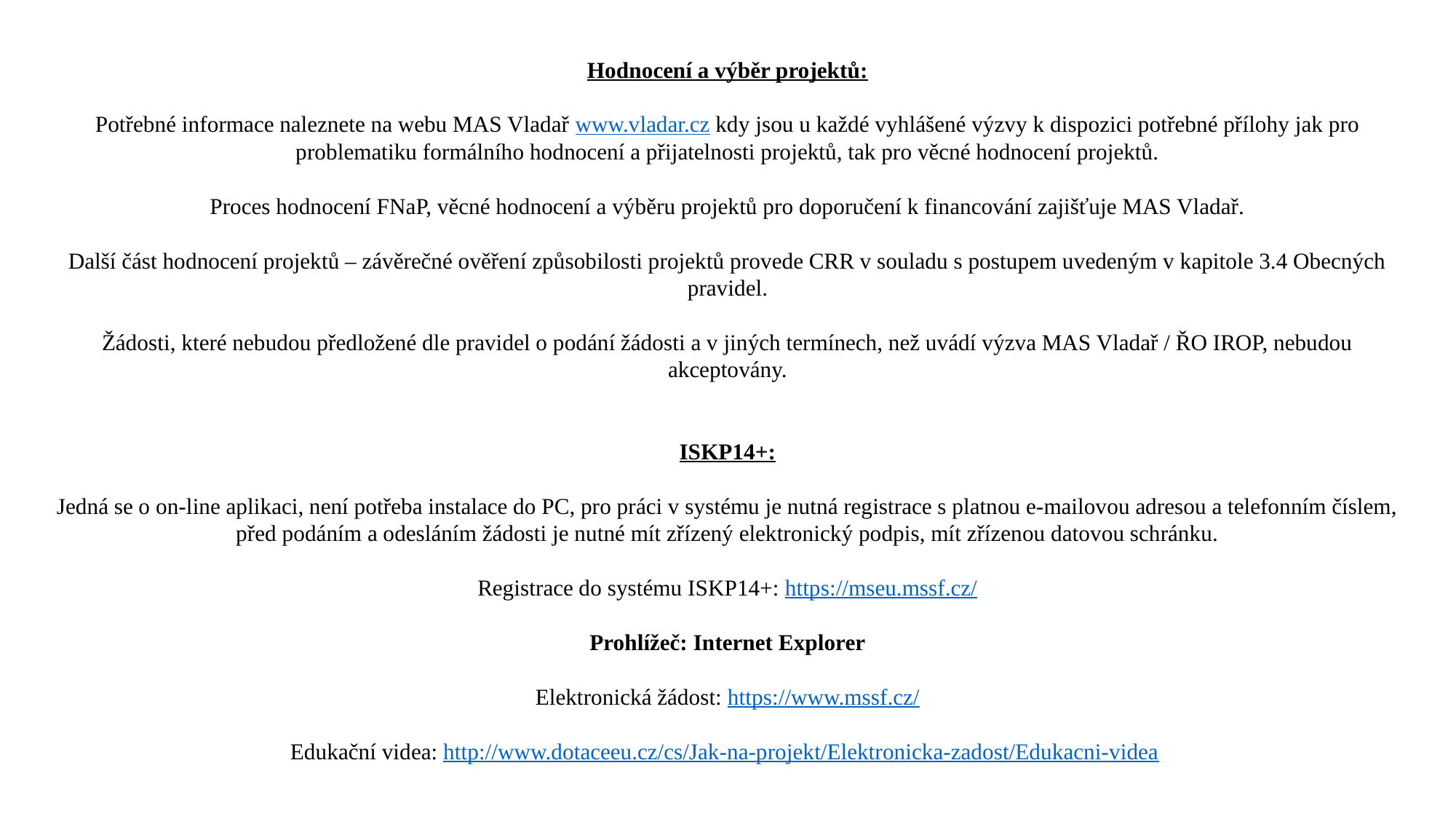

Hodnocení a výběr projektů:

Potřebné informace naleznete na webu MAS Vladař www.vladar.cz kdy jsou u každé vyhlášené výzvy k dispozici potřebné přílohy jak pro problematiku formálního hodnocení a přijatelnosti projektů, tak pro věcné hodnocení projektů.

Proces hodnocení FNaP, věcné hodnocení a výběru projektů pro doporučení k financování zajišťuje MAS Vladař.

Další část hodnocení projektů – závěrečné ověření způsobilosti projektů provede CRR v souladu s postupem uvedeným v kapitole 3.4 Obecných pravidel.

Žádosti, které nebudou předložené dle pravidel o podání žádosti a v jiných termínech, než uvádí výzva MAS Vladař / ŘO IROP, nebudou akceptovány.

ISKP14+:

Jedná se o on-line aplikaci, není potřeba instalace do PC, pro práci v systému je nutná registrace s platnou e-mailovou adresou a telefonním číslem, před podáním a odesláním žádosti je nutné mít zřízený elektronický podpis, mít zřízenou datovou schránku.

Registrace do systému ISKP14+: https://mseu.mssf.cz/

Prohlížeč: Internet Explorer

Elektronická žádost: https://www.mssf.cz/

Edukační videa: http://www.dotaceeu.cz/cs/Jak-na-projekt/Elektronicka-zadost/Edukacni-videa